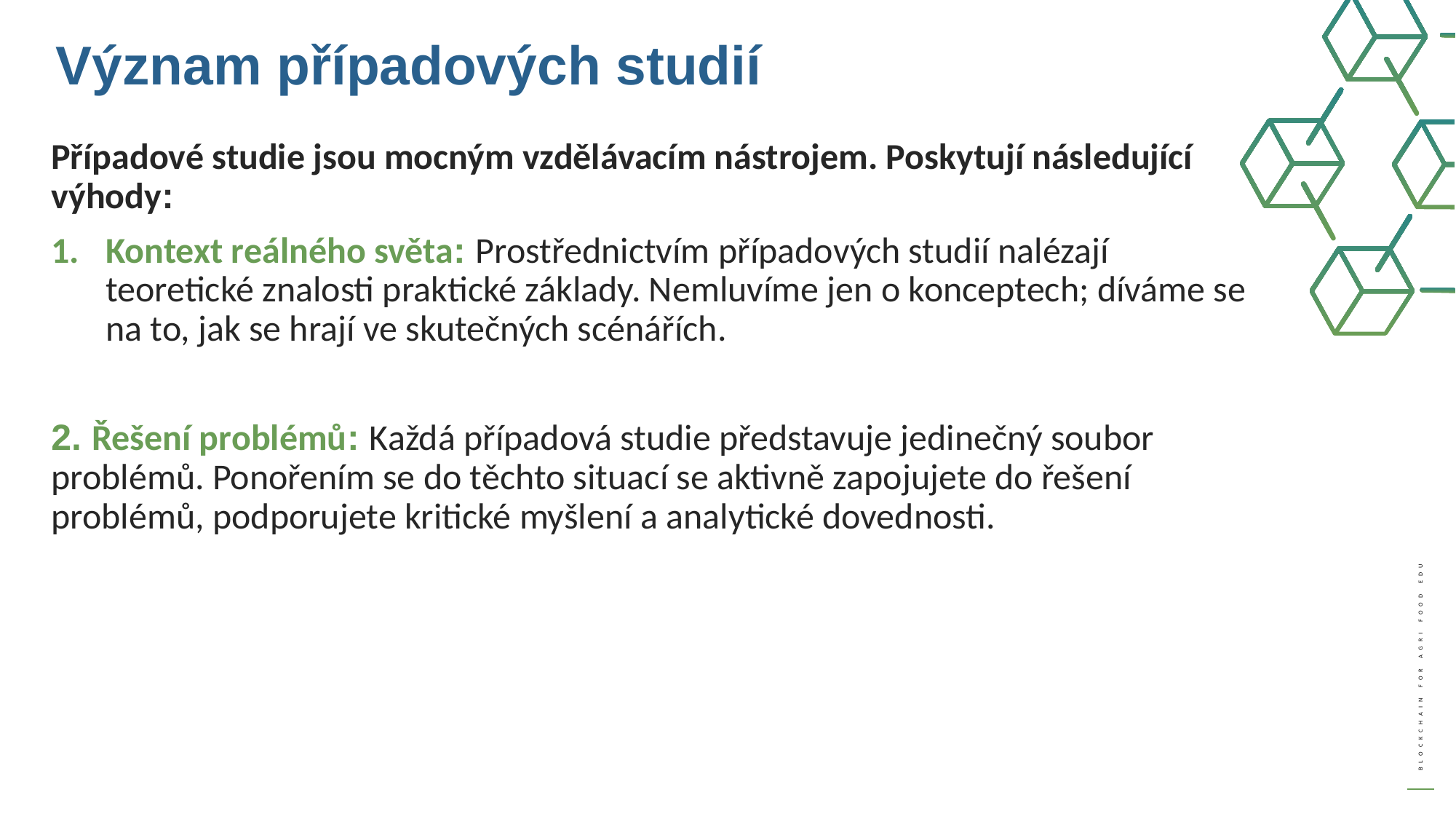

Význam případových studií
Případové studie jsou mocným vzdělávacím nástrojem. Poskytují následující výhody:
Kontext reálného světa: Prostřednictvím případových studií nalézají teoretické znalosti praktické základy. Nemluvíme jen o konceptech; díváme se na to, jak se hrají ve skutečných scénářích.

2. Řešení problémů: Každá případová studie představuje jedinečný soubor problémů. Ponořením se do těchto situací se aktivně zapojujete do řešení problémů, podporujete kritické myšlení a analytické dovednosti.